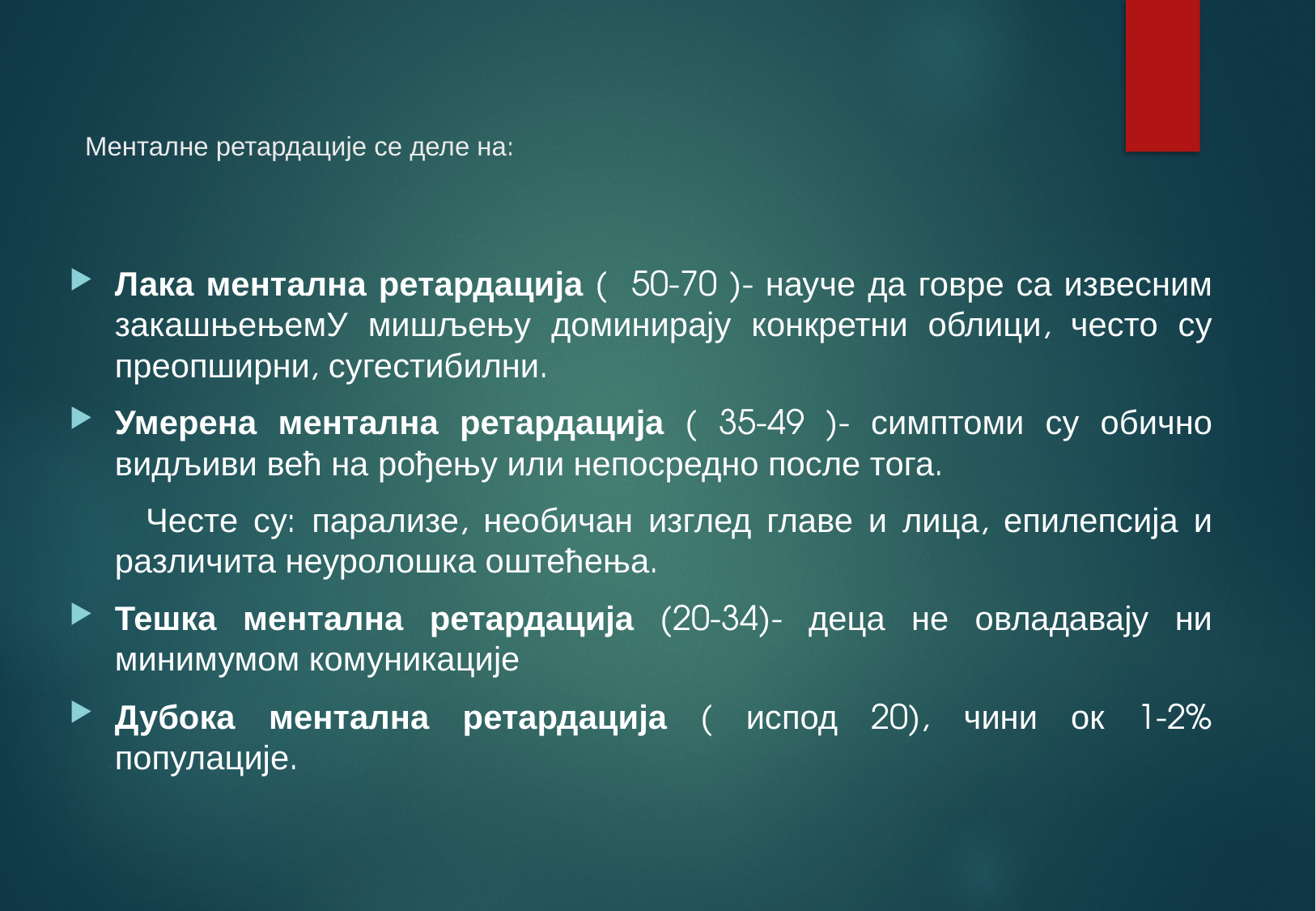

# Менталне ретардације се деле на:

Лака ментална ретардација (  50-70 )- науче да говре са извесним закашњењемУ мишљењу доминирају конкретни облици, често су преопширни, сугестибилни.
Умерена ментална ретардација ( 35-49 )- симптоми су обично видљиви већ на рођењу или непосредно после тога.
     Честе су: парализе, необичан изглед главе и лица, епилепсија и различита неуролошка оштећења.
Тешка ментална ретардација (20-34)- деца не овладавају ни минимумом комуникације
Дубока ментална ретардација ( испод 20), чини ок 1-2% популације.